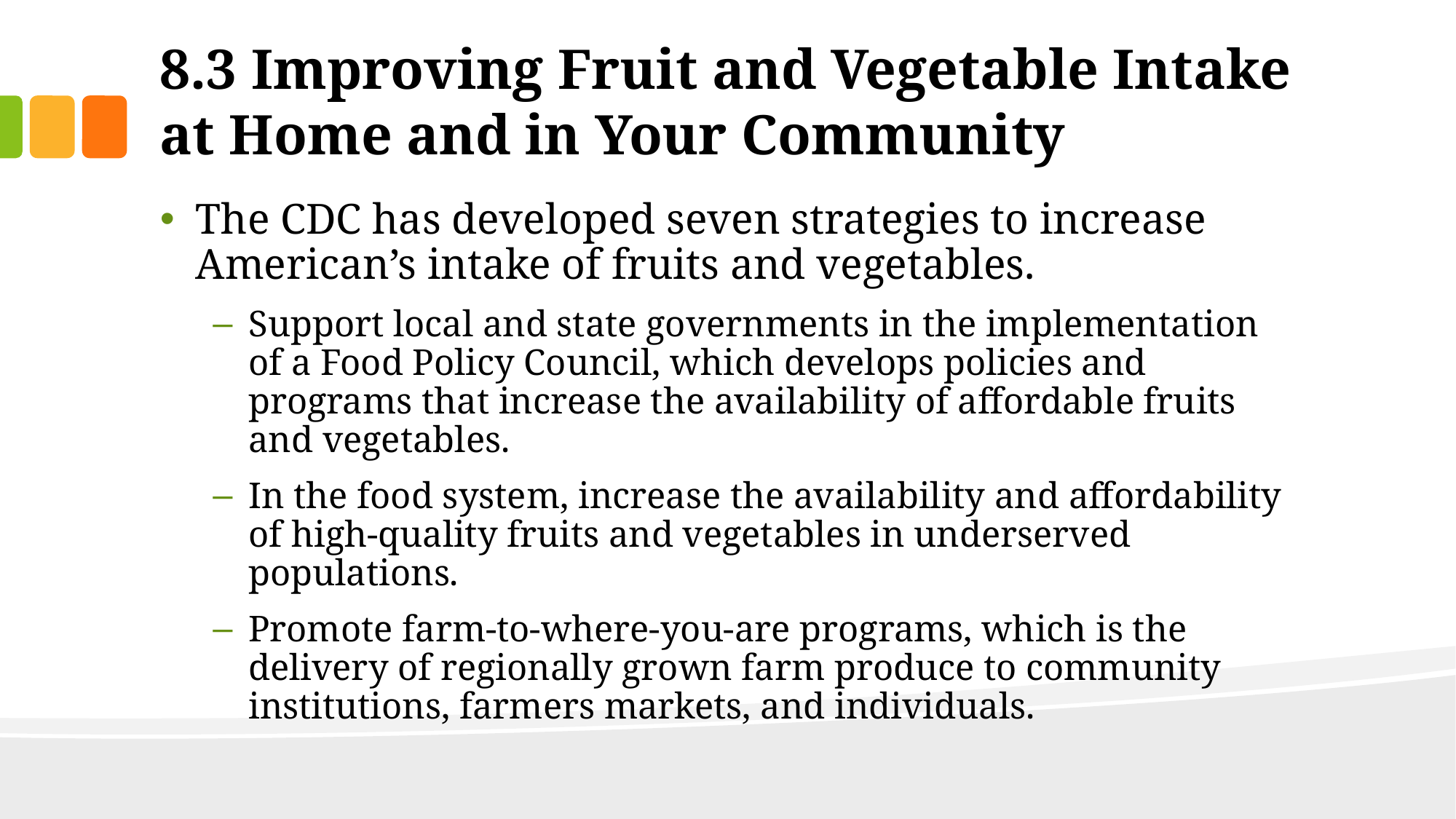

# 8.3 Improving Fruit and Vegetable Intake at Home and in Your Community
The CDC has developed seven strategies to increase American’s intake of fruits and vegetables.
Support local and state governments in the implementation of a Food Policy Council, which develops policies and programs that increase the availability of affordable fruits and vegetables.
In the food system, increase the availability and affordability of high-quality fruits and vegetables in underserved populations.
Promote farm-to-where-you-are programs, which is the delivery of regionally grown farm produce to community institutions, farmers markets, and individuals.